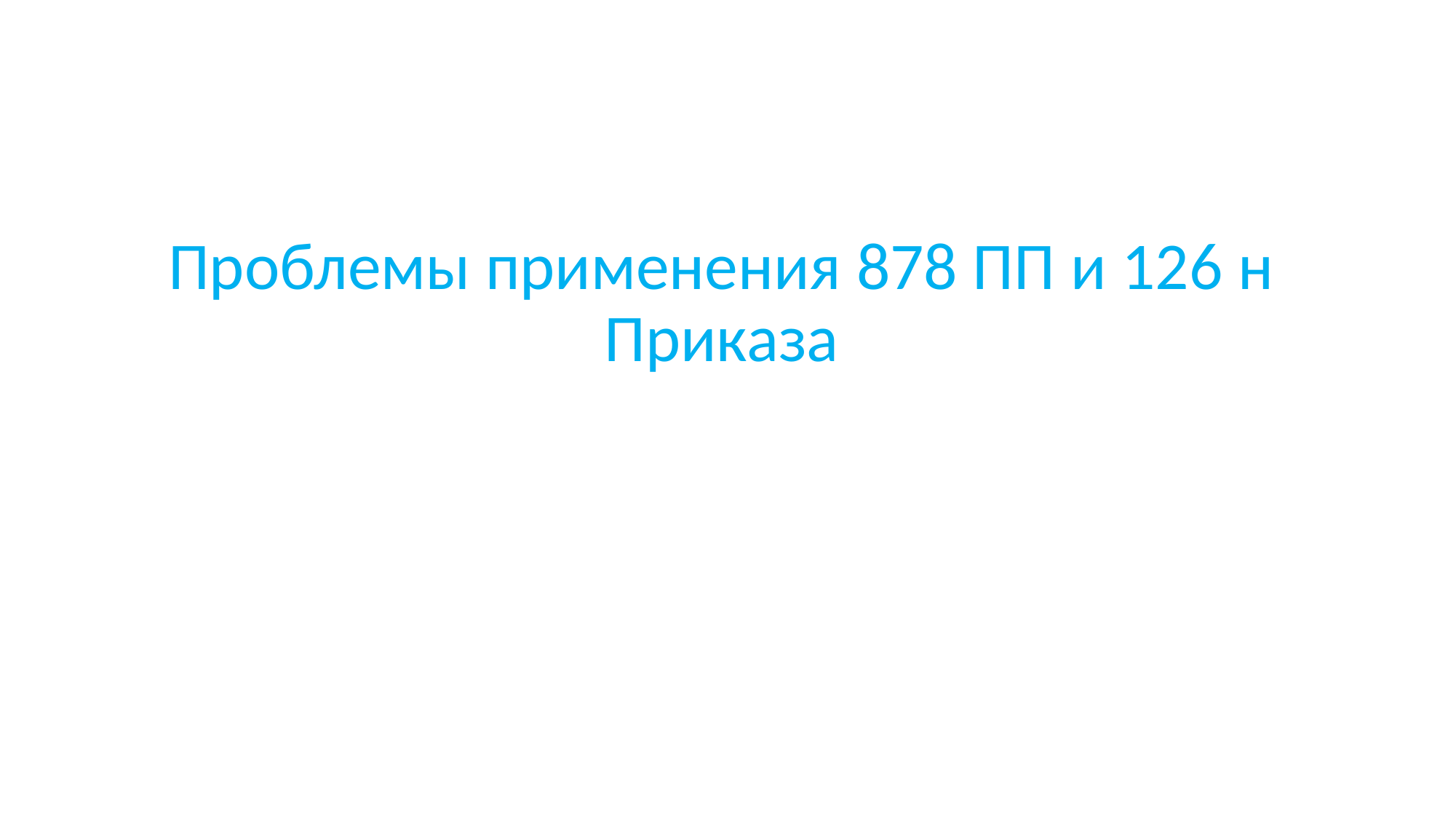

# Проблемы применения 878 ПП и 126 н Приказа